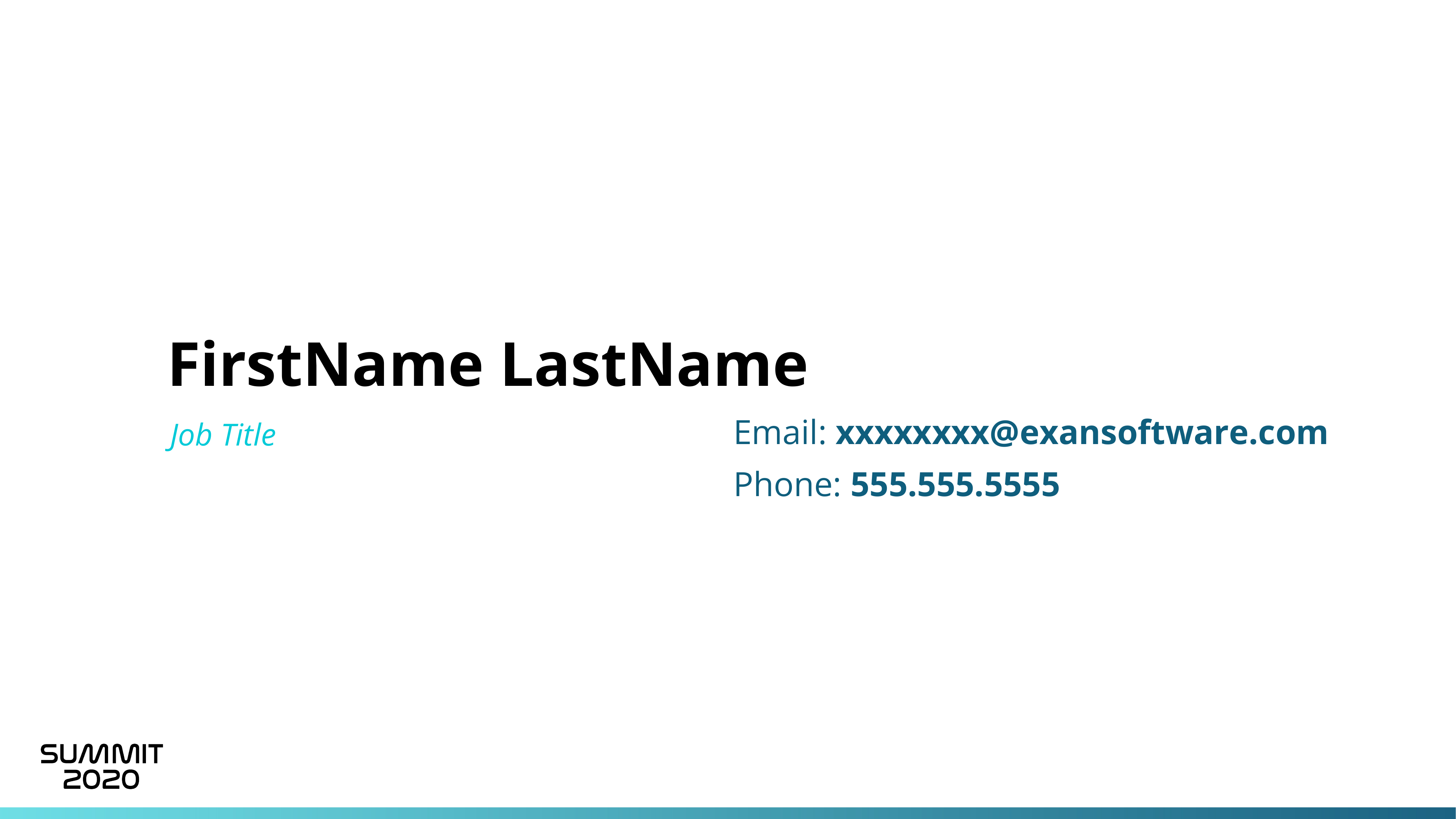

FirstName LastName
Job Title

Email: xxxxxxxx@exansoftware.com
Phone: 555.555.5555